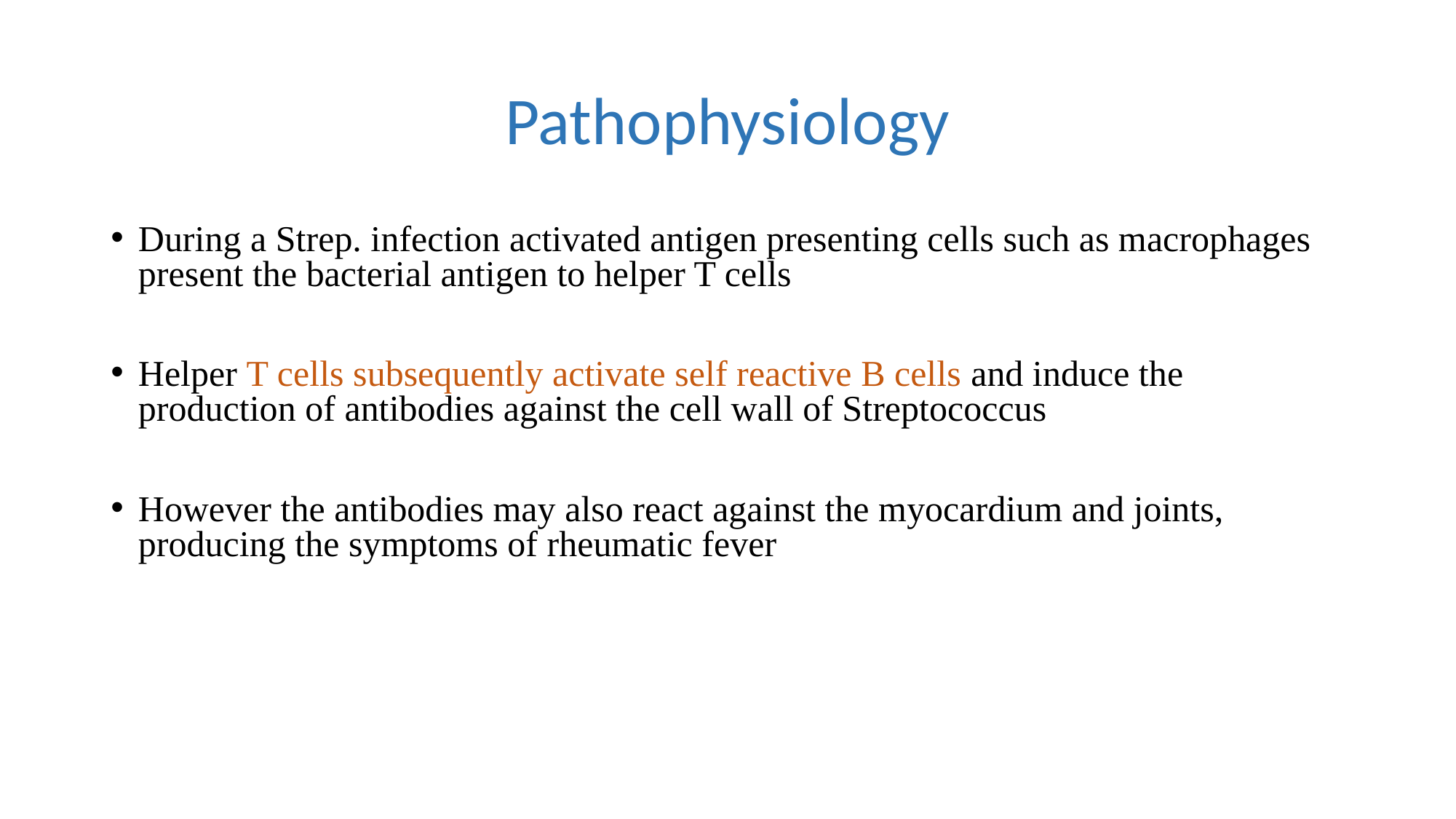

# Pathophysiology
During a Strep. infection activated antigen presenting cells such as macrophages present the bacterial antigen to helper T cells

Helper T cells subsequently activate self reactive B cells and induce the production of antibodies against the cell wall of Streptococcus

However the antibodies may also react against the myocardium and joints, producing the symptoms of rheumatic fever